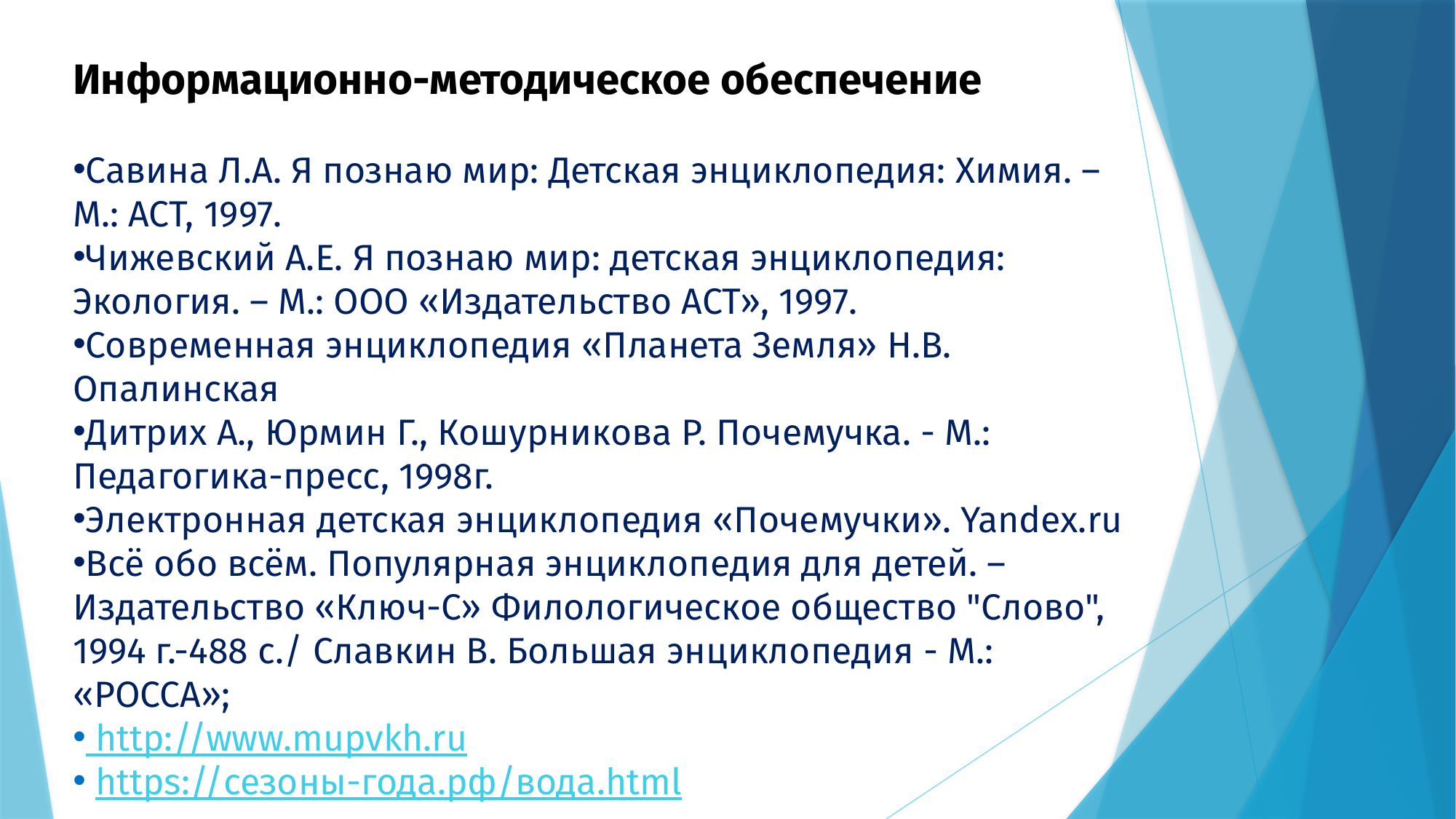

Информационно-методическое обеспечение

Савина Л.А. Я познаю мир: Детская энциклопедия: Химия. – М.: АСТ, 1997.
Чижевский А.Е. Я познаю мир: детская энциклопедия: Экология. – М.: ООО «Издательство АСТ», 1997.
Современная энциклопедия «Планета Земля» Н.В. Опалинская
Дитрих А., Юрмин Г., Кошурникова Р. Почемучка. - М.: Педагогика-пресс, 1998г.
Электронная детская энциклопедия «Почемучки». Yandex.ru
Всё обо всём. Популярная энциклопедия для детей. – Издательство «Ключ-С» Филологическое общество "Слово", 1994 г.-488 с./ Славкин В. Большая энциклопедия - М.: «РОССА»;
 http://www.mupvkh.ru
 https://сезоны-года.рф/вода.html